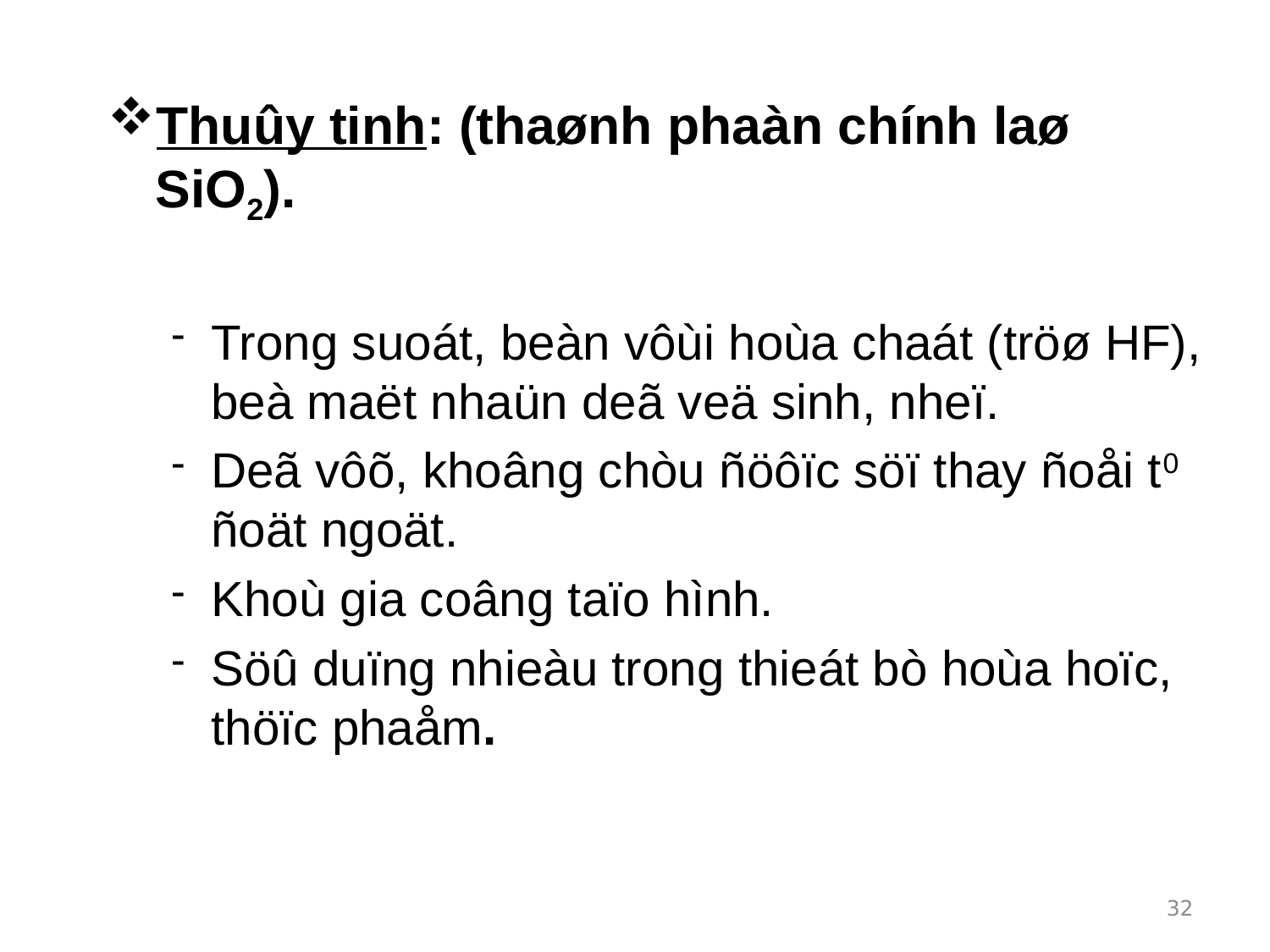

Thuûy tinh: (thaønh phaàn chính laø SiO2).

Trong suoát, beàn vôùi hoùa chaát (tröø HF), beà maët nhaün deã veä sinh, nheï.
Deã vôõ, khoâng chòu ñöôïc söï thay ñoåi t0 ñoät ngoät.
Khoù gia coâng taïo hình.
Söû duïng nhieàu trong thieát bò hoùa hoïc, thöïc phaåm.

32